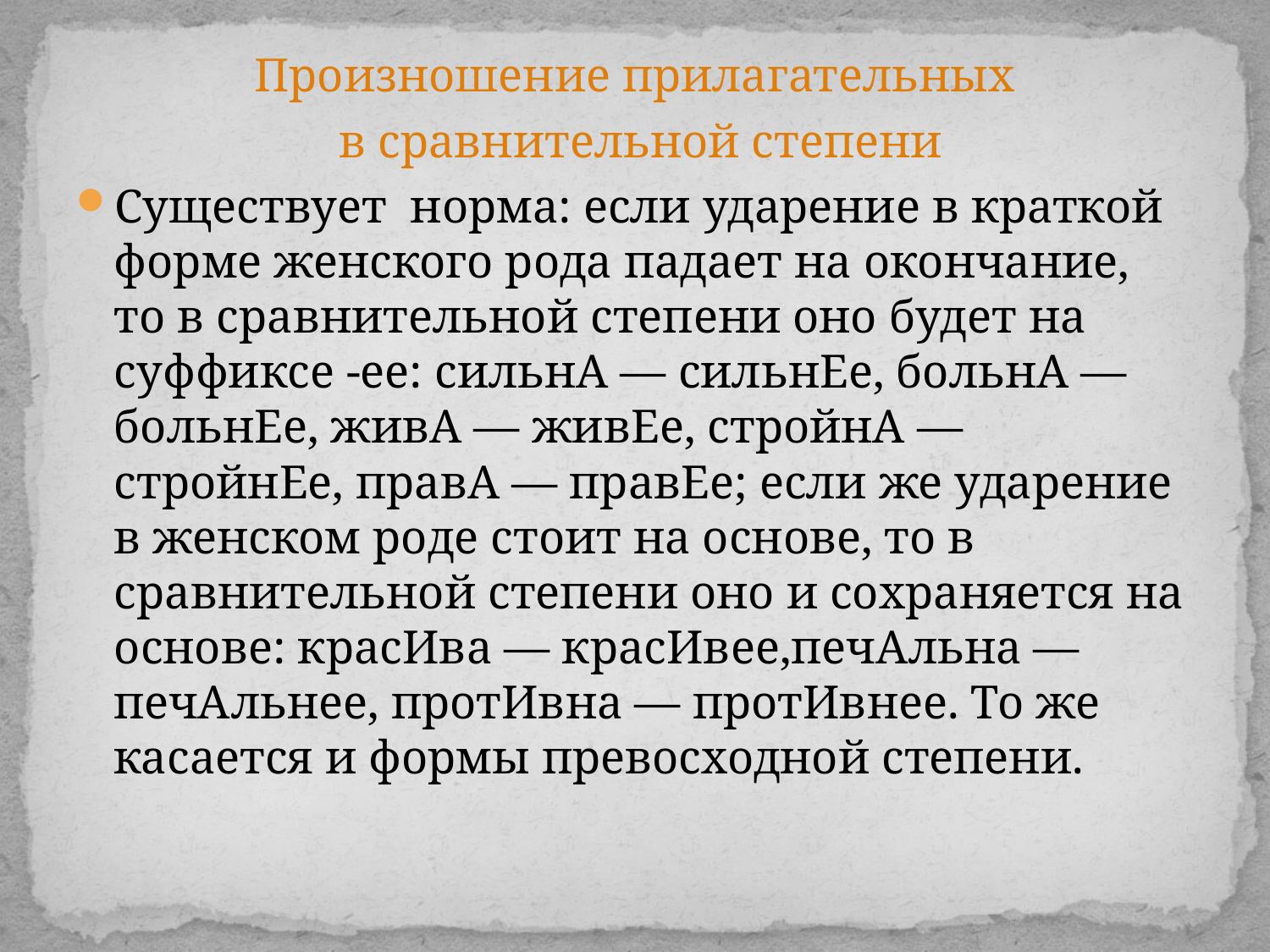

Произношение прилагательных
 в сравнительной степени
Существует  норма: если ударение в краткой форме женского рода падает на окончание, то в сравнительной степени оно будет на суффиксе -ее: сильнА — сильнЕе, больнА — больнЕе, живА — живЕе, стройнА — стройнЕе, правА — правЕе; если же ударение в женском роде стоит на основе, то в сравнительной степени оно и сохраняется на основе: красИва — красИвее,печАльна — печАльнее, протИвна — протИвнее. То же касается и формы превосходной степени.